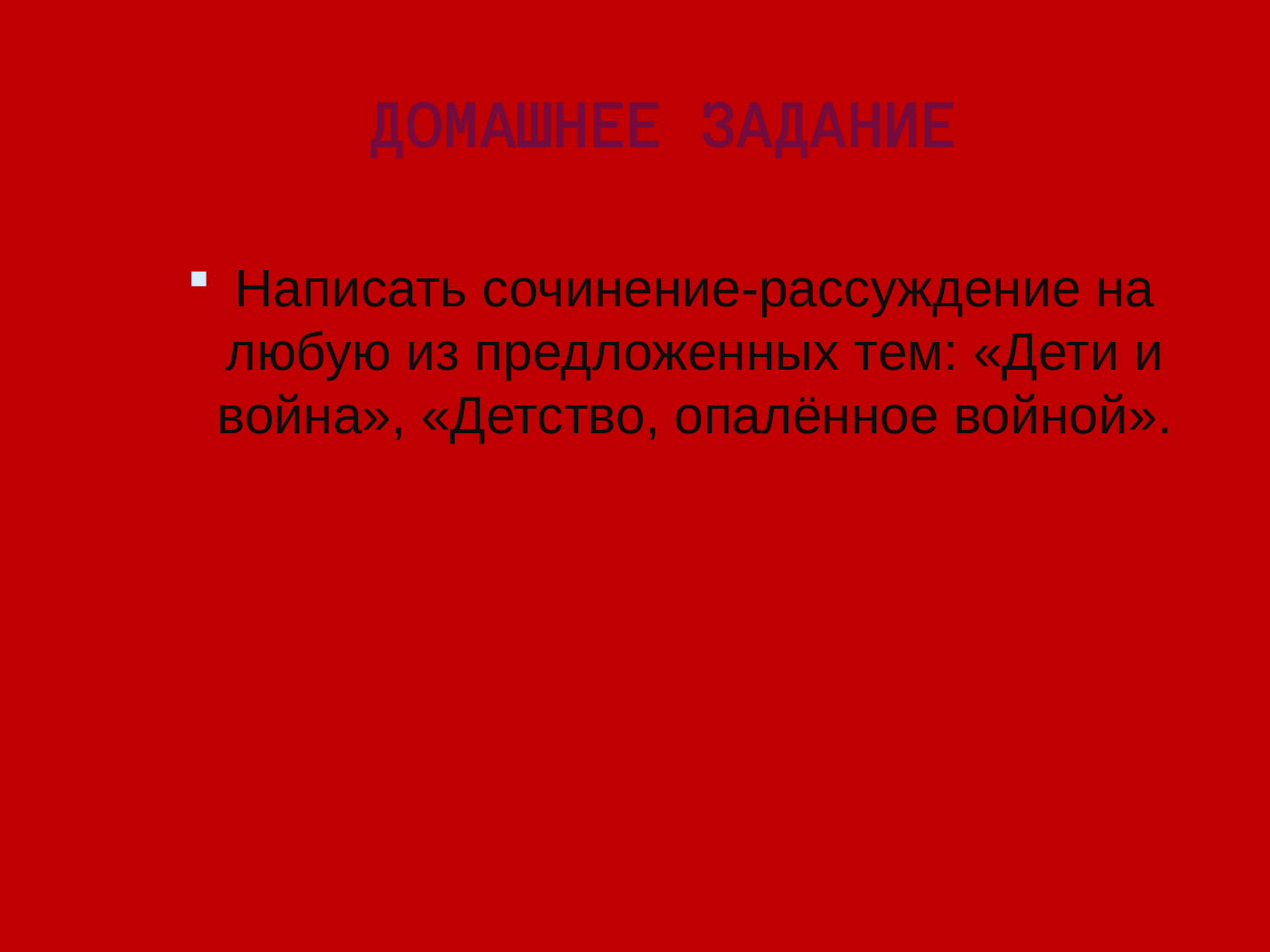

# ДОМАШНЕЕ ЗАДАНИЕ
Написать сочинение-рассуждение на любую из предложенных тем: «Дети и война», «Детство, опалённое войной».